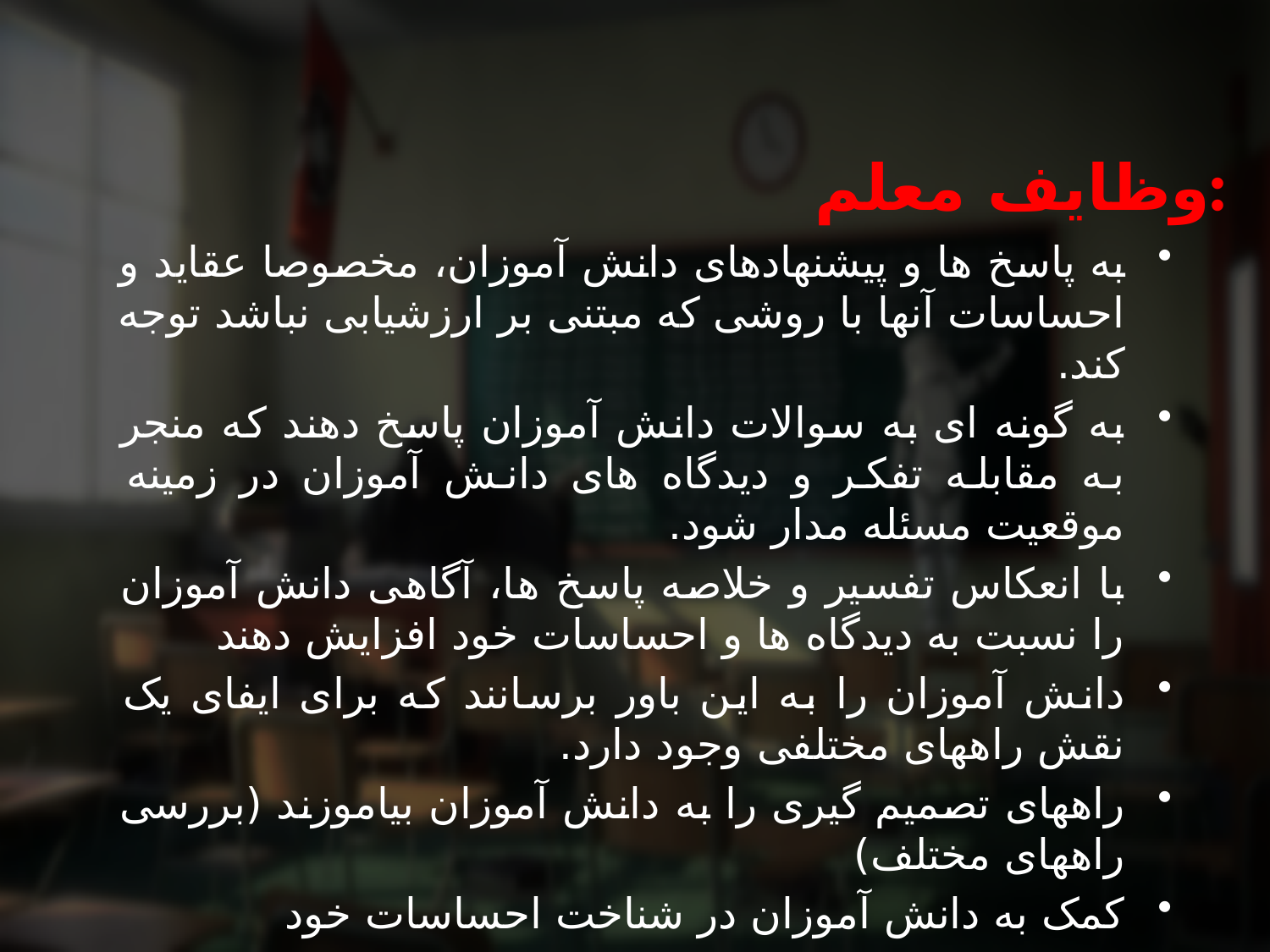

#
وظایف معلم:

به پاسخ ها و پیشنهادهای دانش آموزان، مخصوصا عقاید و احساسات آنها با روشی که مبتنی بر ارزشیابی نباشد توجه کند.
به گونه ای به سوالات دانش آموزان پاسخ دهند که منجر به مقابله تفکر و دیدگاه های دانش آموزان در زمینه موقعیت مسئله مدار شود.
با انعکاس تفسیر و خلاصه پاسخ ها، آگاهی دانش آموزان را نسبت به دیدگاه ها و احساسات خود افزایش دهند
دانش آموزان را به این باور برسانند که برای ایفای یک نقش راههای مختلفی وجود دارد.
راههای تصمیم گیری را به دانش آموزان بیاموزند (بررسی راههای مختلف)
کمک به دانش آموزان در شناخت احساسات خود